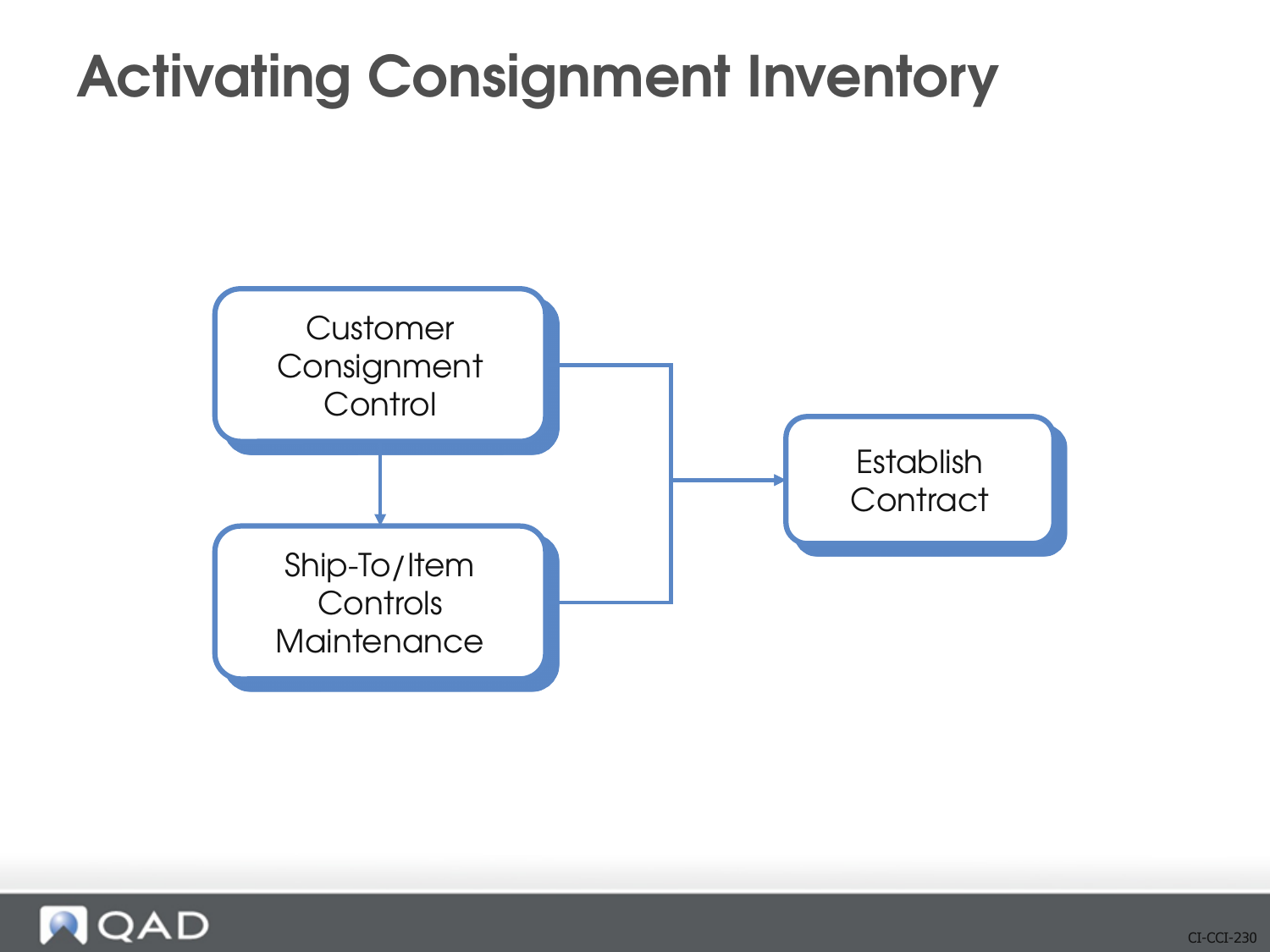

# Activating Consignment Inventory
Customer Consignment Control
Establish Contract
Ship-To/Item Controls Maintenance
CI-CCI-230